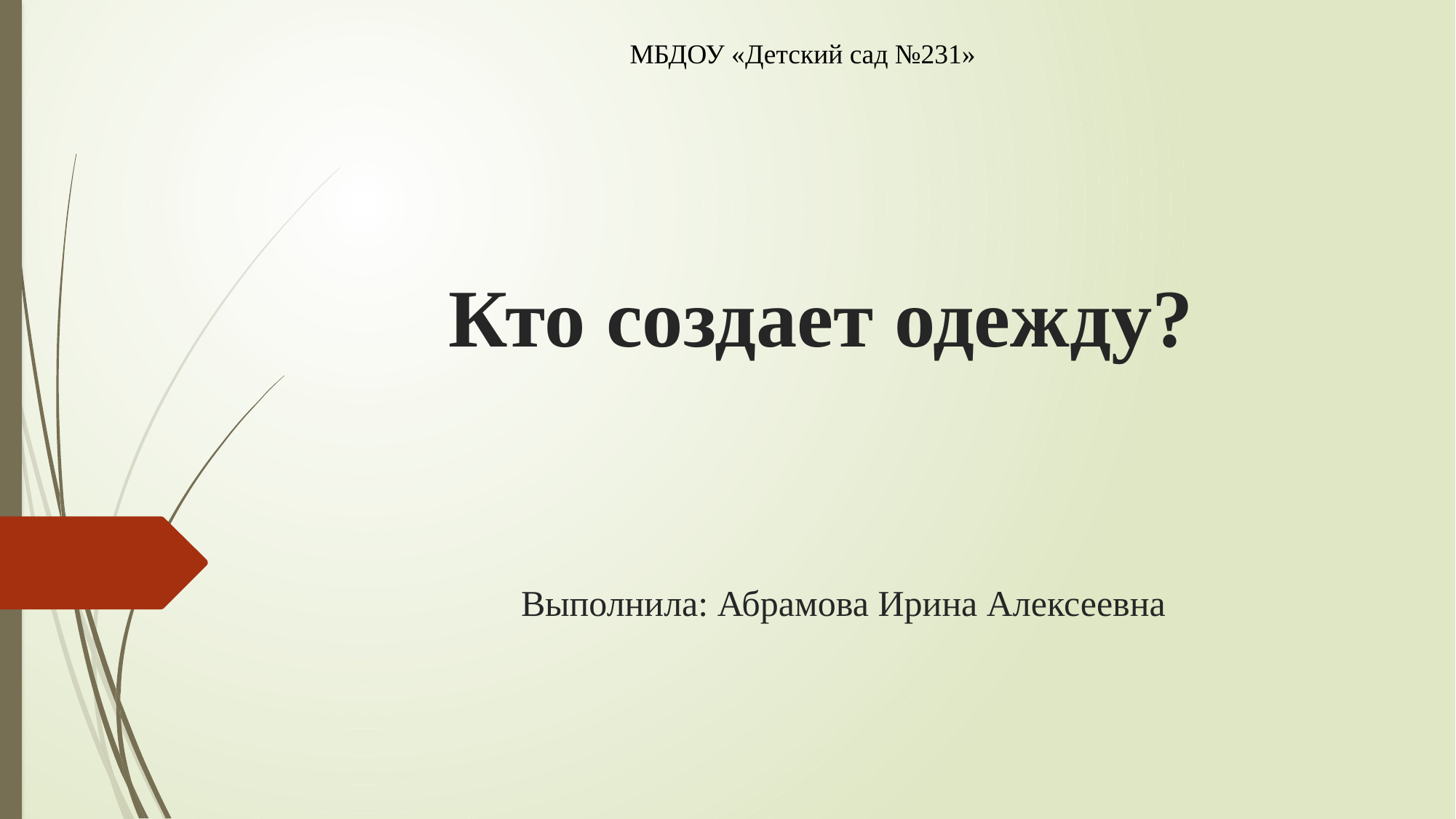

МБДОУ «Детский сад №231»
# Кто создает одежду?

Выполнила: Абрамова Ирина Алексеевна